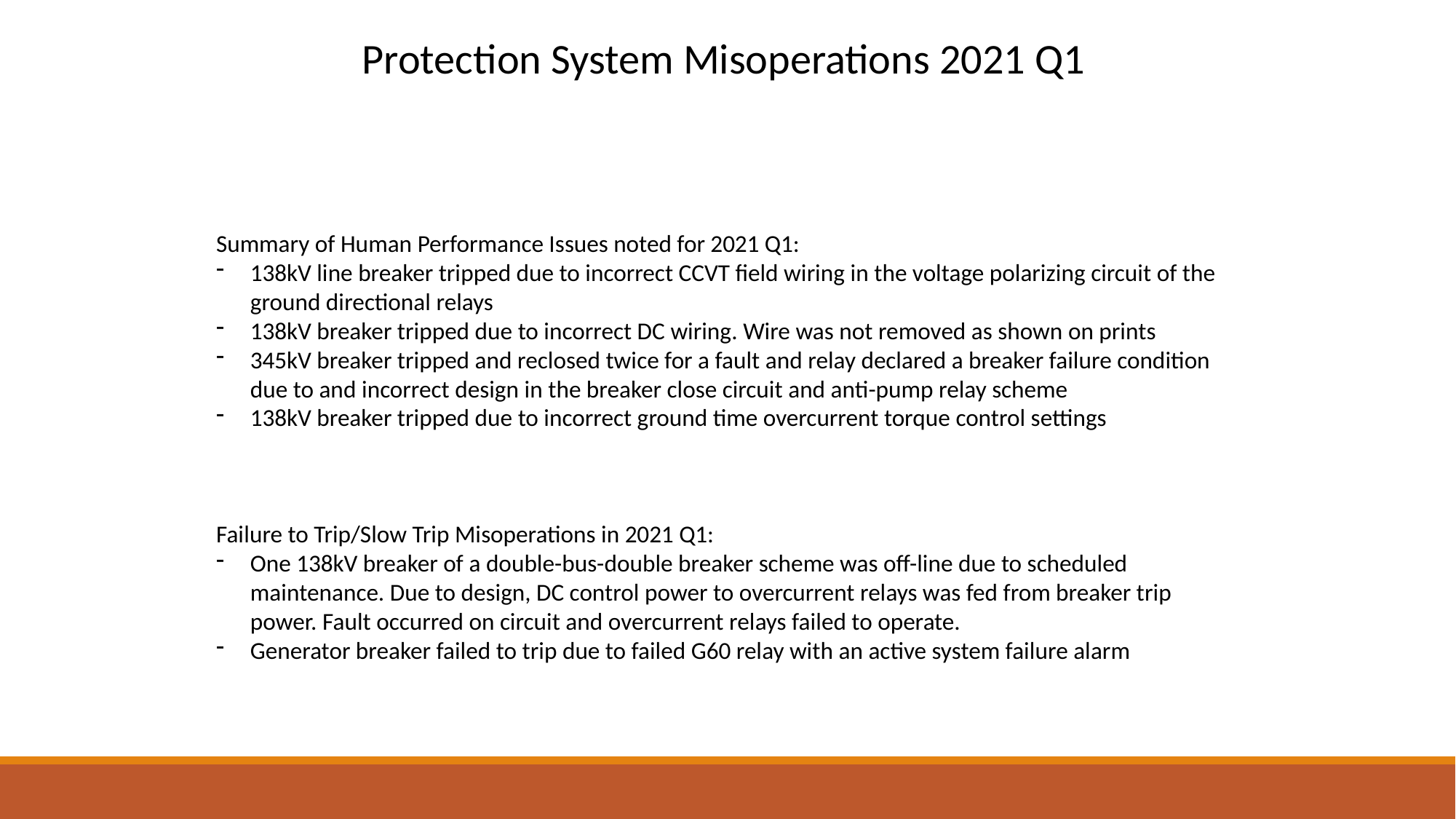

Protection System Misoperations 2021 Q1
Summary of Human Performance Issues noted for 2021 Q1:
138kV line breaker tripped due to incorrect CCVT field wiring in the voltage polarizing circuit of the ground directional relays
138kV breaker tripped due to incorrect DC wiring. Wire was not removed as shown on prints
345kV breaker tripped and reclosed twice for a fault and relay declared a breaker failure condition due to and incorrect design in the breaker close circuit and anti-pump relay scheme
138kV breaker tripped due to incorrect ground time overcurrent torque control settings

Failure to Trip/Slow Trip Misoperations in 2021 Q1:
One 138kV breaker of a double-bus-double breaker scheme was off-line due to scheduled maintenance. Due to design, DC control power to overcurrent relays was fed from breaker trip power. Fault occurred on circuit and overcurrent relays failed to operate.
Generator breaker failed to trip due to failed G60 relay with an active system failure alarm